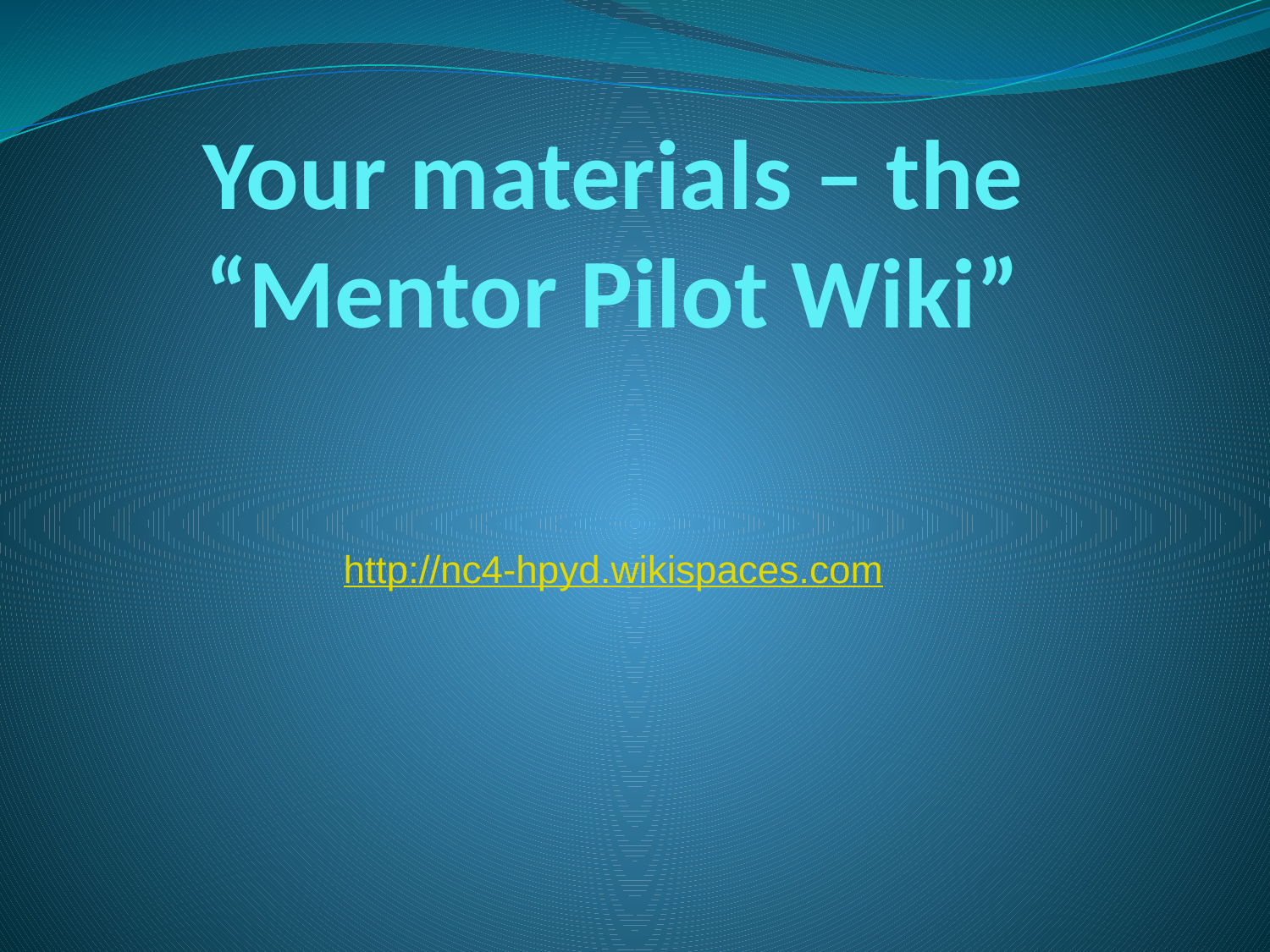

# Your materials – the “Mentor Pilot Wiki”

http://nc4-hpyd.wikispaces.com